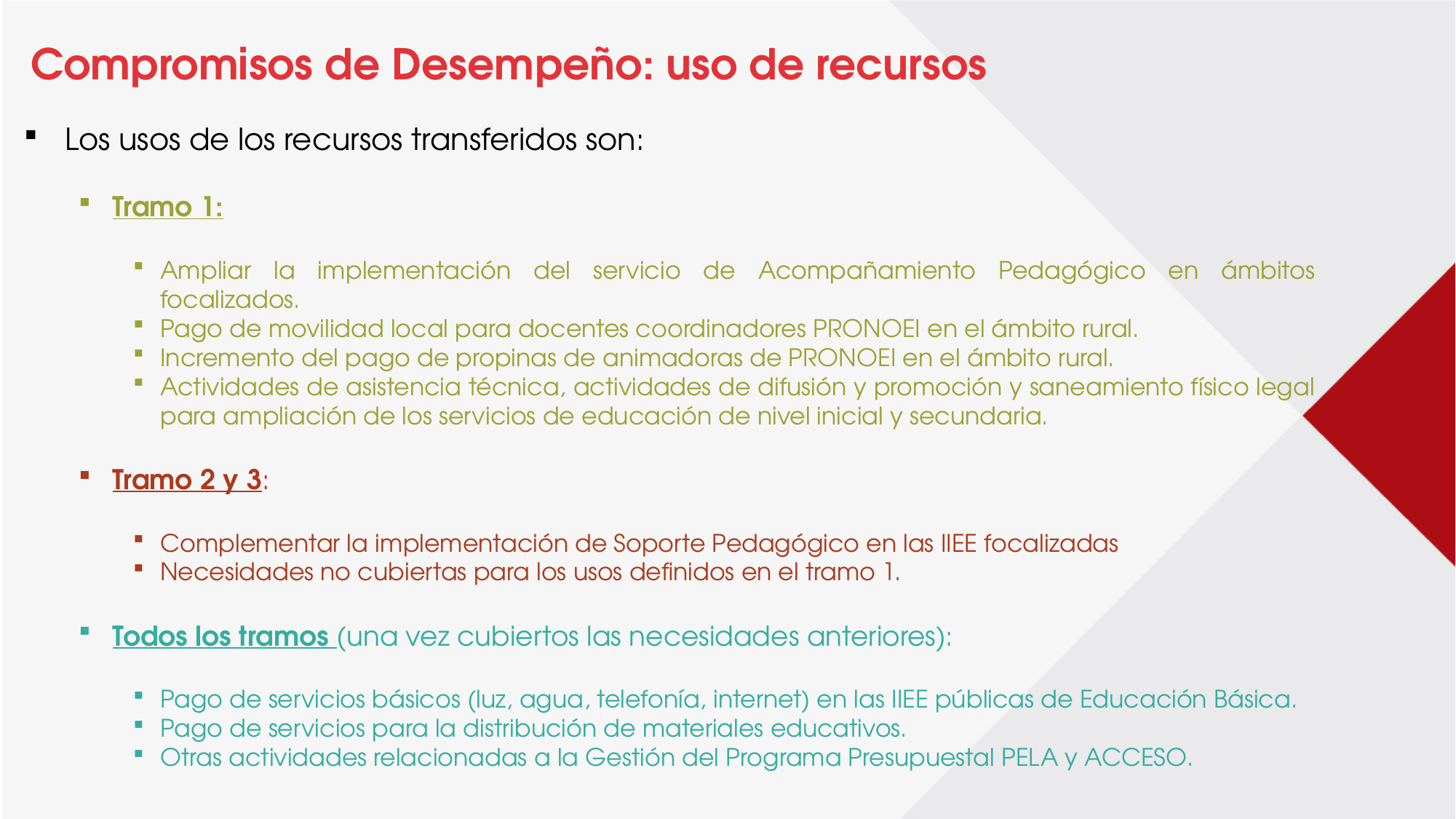

Compromisos de Desempeño: uso de recursos
Los usos de los recursos transferidos son:

Tramo 1:

Ampliar la implementación del servicio de Acompañamiento Pedagógico en ámbitos focalizados.
Pago de movilidad local para docentes coordinadores PRONOEI en el ámbito rural.
Incremento del pago de propinas de animadoras de PRONOEI en el ámbito rural.
Actividades de asistencia técnica, actividades de difusión y promoción y saneamiento físico legal para ampliación de los servicios de educación de nivel inicial y secundaria.

Tramo 2 y 3:

Complementar la implementación de Soporte Pedagógico en las IIEE focalizadas
Necesidades no cubiertas para los usos definidos en el tramo 1.

Todos los tramos (una vez cubiertos las necesidades anteriores):

Pago de servicios básicos (luz, agua, telefonía, internet) en las IIEE públicas de Educación Básica.
Pago de servicios para la distribución de materiales educativos.
Otras actividades relacionadas a la Gestión del Programa Presupuestal PELA y ACCESO.